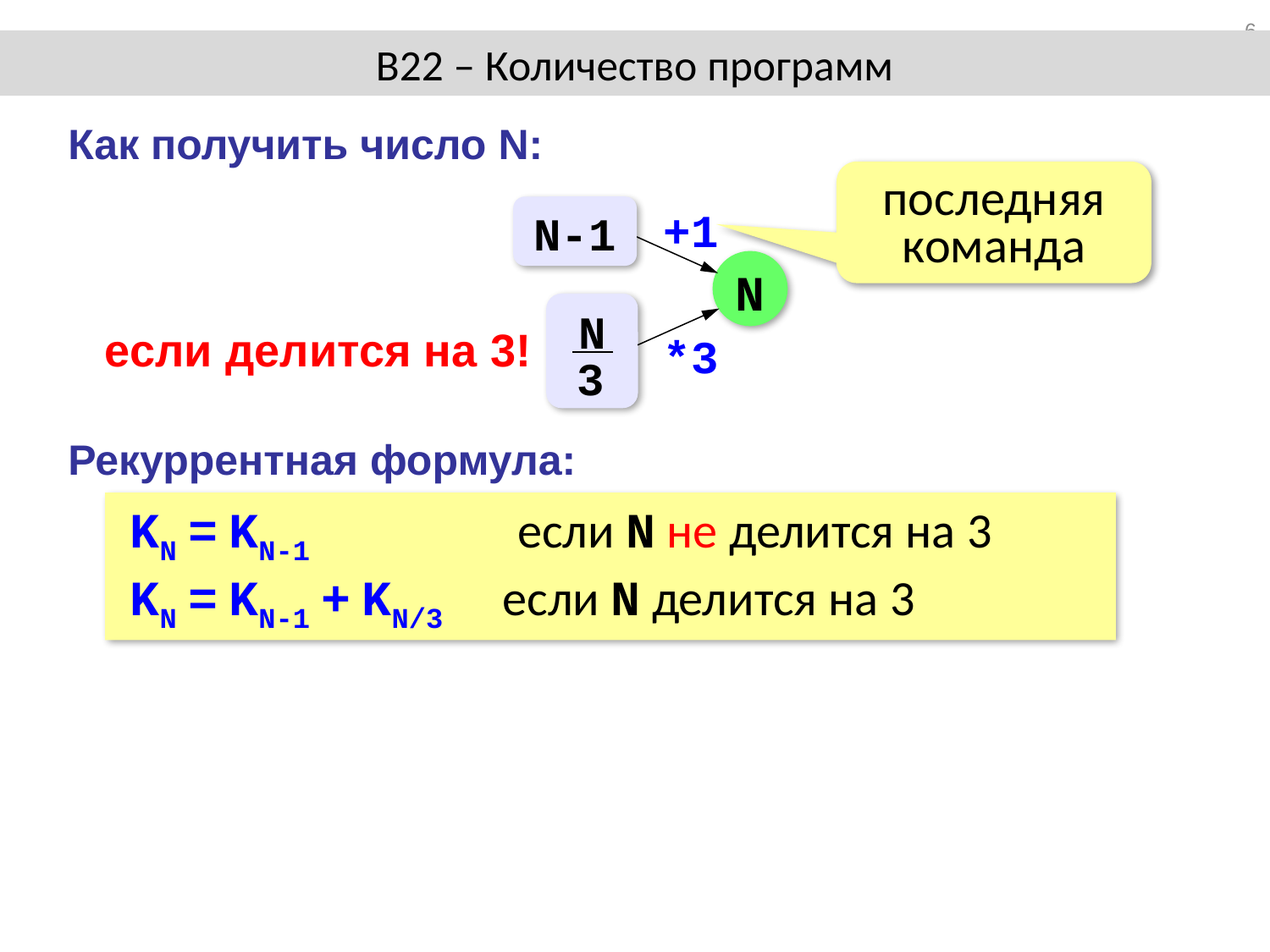

6
В22 – Количество программ
#
Как получить число N:
последняя команда
+1
N-1

N
N
3

*3
если делится на 3!
Рекуррентная формула:
KN = KN-1       если N не делится на 3
KN = KN-1 + KN/3  если N делится на 3